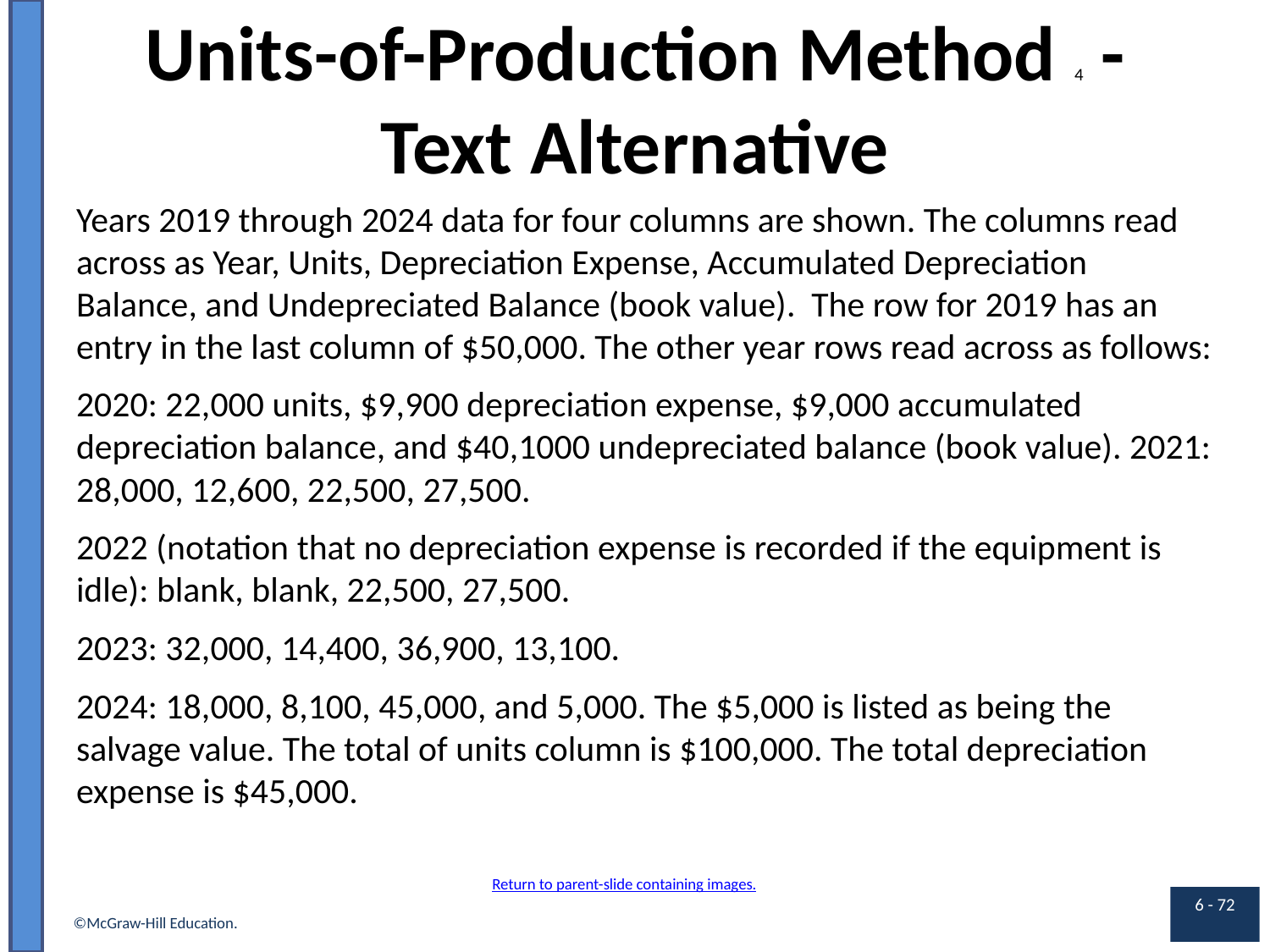

# Units-of-Production Method 4 - Text Alternative
Years 2019 through 2024 data for four columns are shown. The columns read across as Year, Units, Depreciation Expense, Accumulated Depreciation Balance, and Undepreciated Balance (book value).  The row for 2019 has an entry in the last column of $50,000. The other year rows read across as follows:
2020: 22,000 units, $9,900 depreciation expense, $9,000 accumulated depreciation balance, and $40,1000 undepreciated balance (book value). 2021: 28,000, 12,600, 22,500, 27,500.
2022 (notation that no depreciation expense is recorded if the equipment is idle): blank, blank, 22,500, 27,500.
2023: 32,000, 14,400, 36,900, 13,100.
2024: 18,000, 8,100, 45,000, and 5,000. The $5,000 is listed as being the salvage value. The total of units column is $100,000. The total depreciation expense is $45,000.
Return to parent-slide containing images.